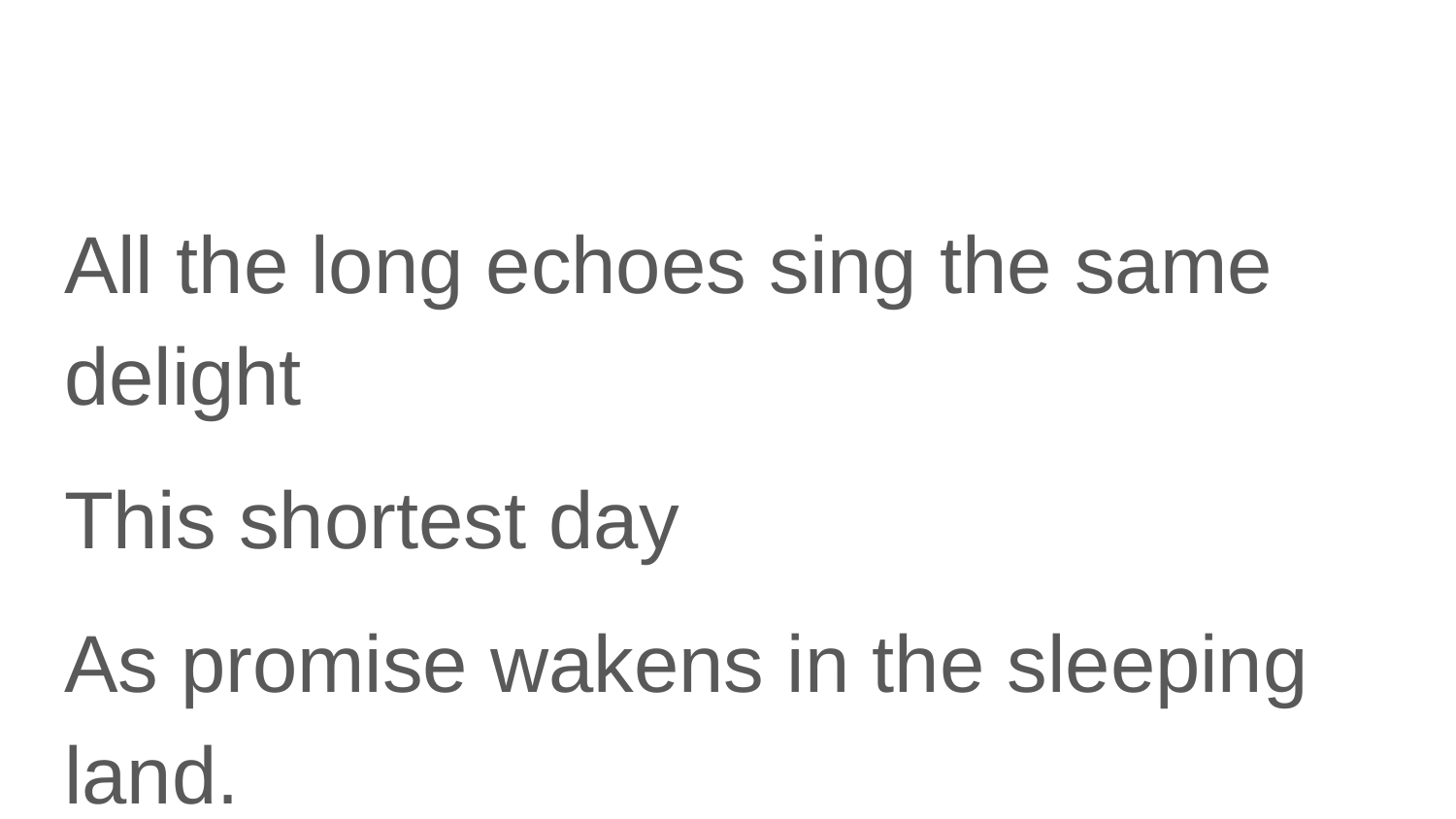

#
All the long echoes sing the same delight
This shortest day
As promise wakens in the sleeping land.